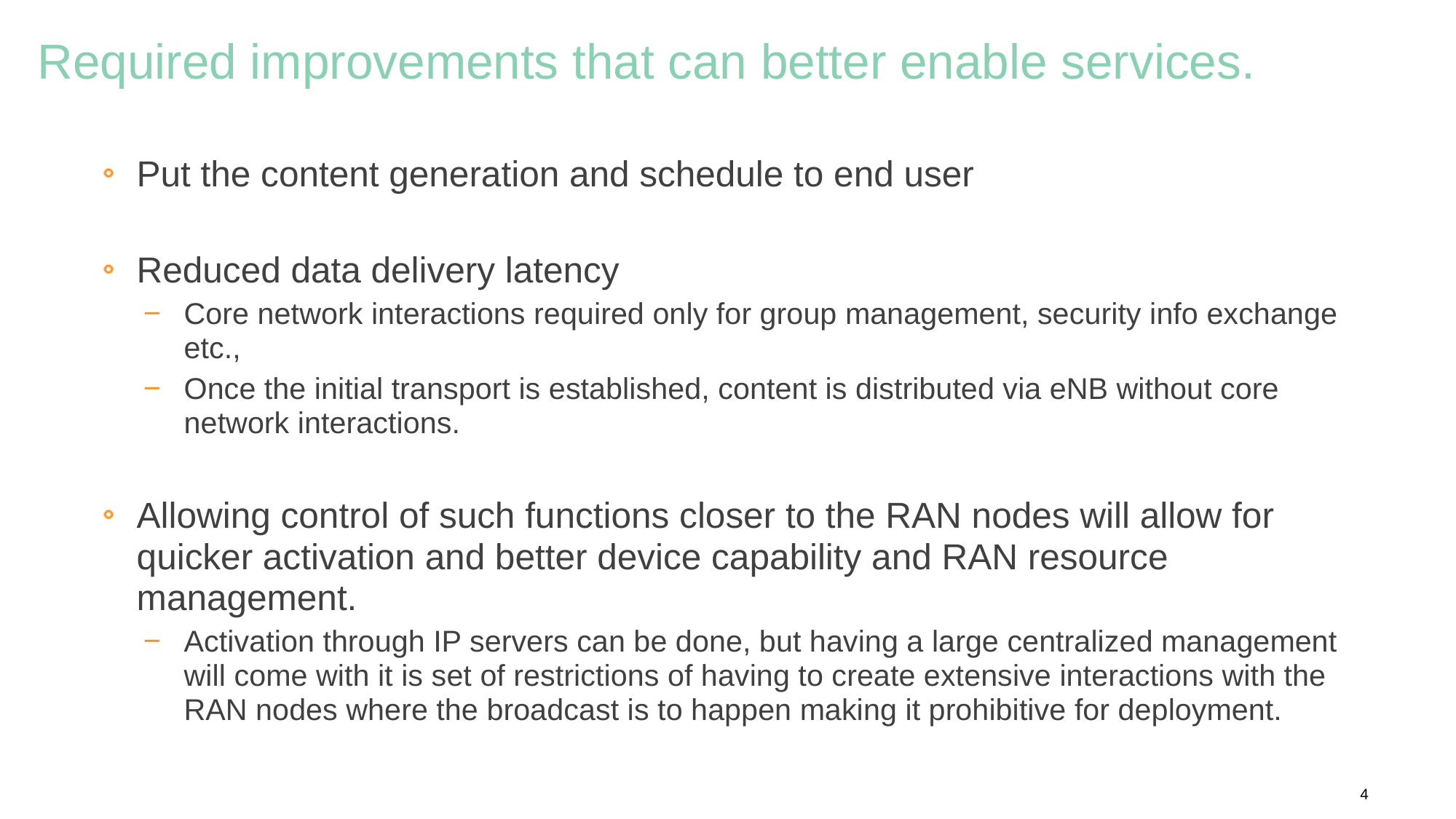

# Required improvements that can better enable services.
Put the content generation and schedule to end user

Reduced data delivery latency
Core network interactions required only for group management, security info exchange etc.,
Once the initial transport is established, content is distributed via eNB without core network interactions.

Allowing control of such functions closer to the RAN nodes will allow for quicker activation and better device capability and RAN resource management.
Activation through IP servers can be done, but having a large centralized management will come with it is set of restrictions of having to create extensive interactions with the RAN nodes where the broadcast is to happen making it prohibitive for deployment.